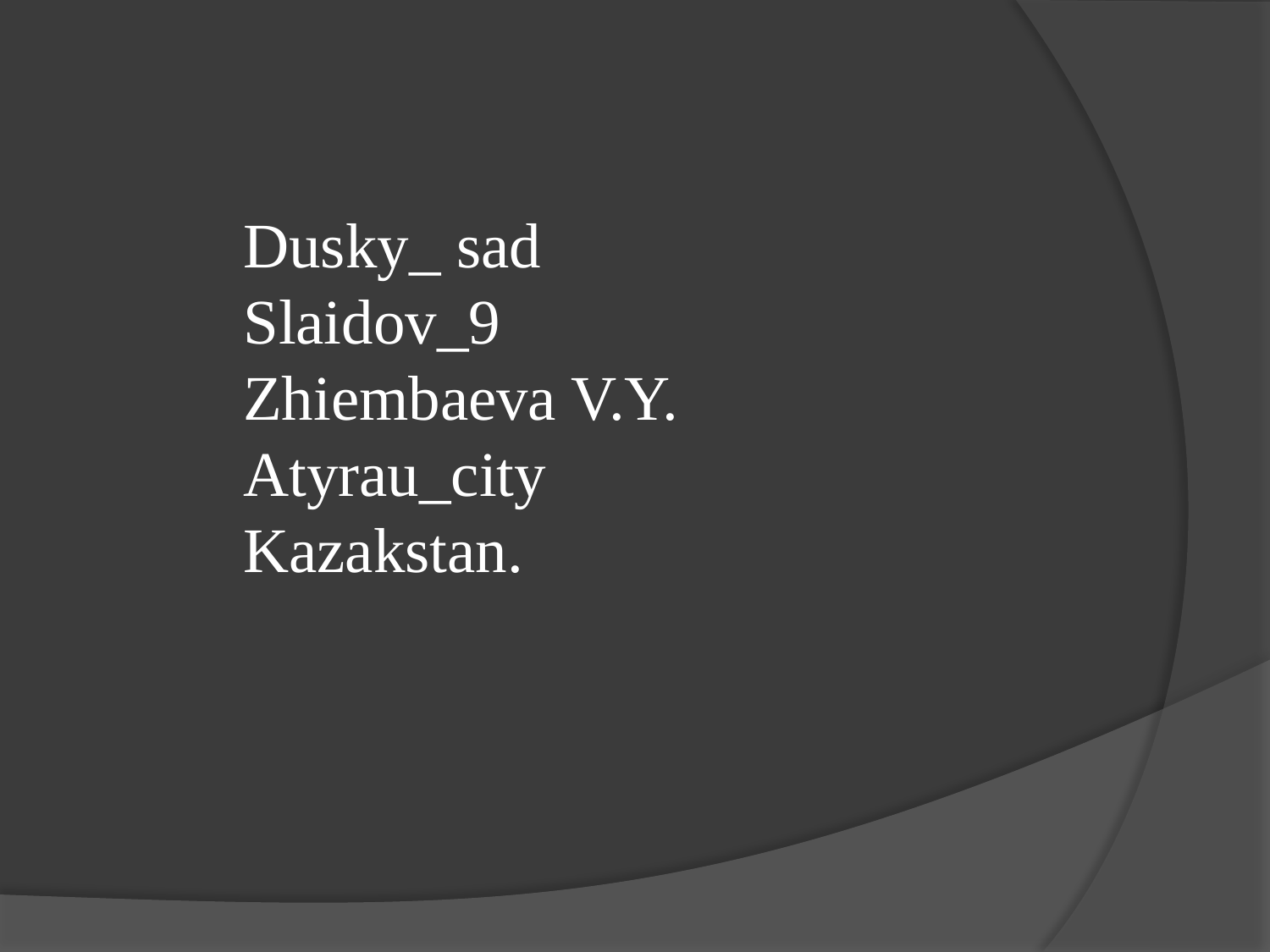

Dusky_ sad
Slaidov_9
Zhiembaeva V.Y.
Atyrau_city
Kazakstan.